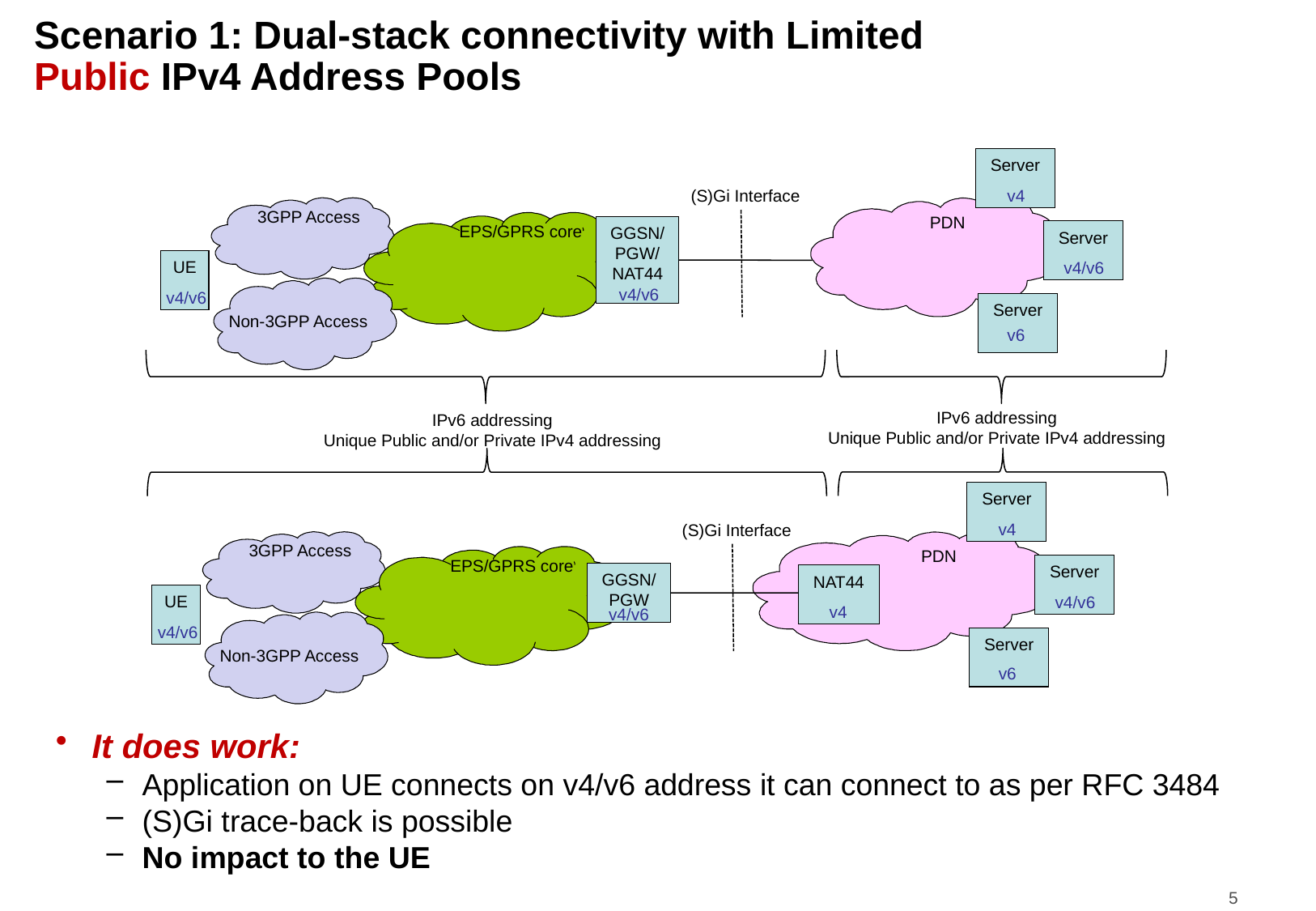

# Scenario 1: Dual-stack connectivity with Limited Public IPv4 Address Pools

Server
 v4
(S)Gi Interface

3GPP Access
PDN

GGSN/PGW/
NAT44

Server
EPS/GPRS core

UE

 v4/v6

 v4/v6
 v4/v6
Server

Non-3GPP Access

v6
IPv6 addressing
Unique Public and/or Private IPv4 addressing
IPv6 addressing
Unique Public and/or Private IPv4 addressing
Server
 v4
(S)Gi Interface

3GPP Access
PDN

Server
EPS/GPRS core

GGSN/PGW
NAT44
UE

 v4/v6

 v4
 v4/v6

 v4/v6
Server

Non-3GPP Access

v6
It does work:
Application on UE connects on v4/v6 address it can connect to as per RFC 3484
(S)Gi trace-back is possible
No impact to the UE